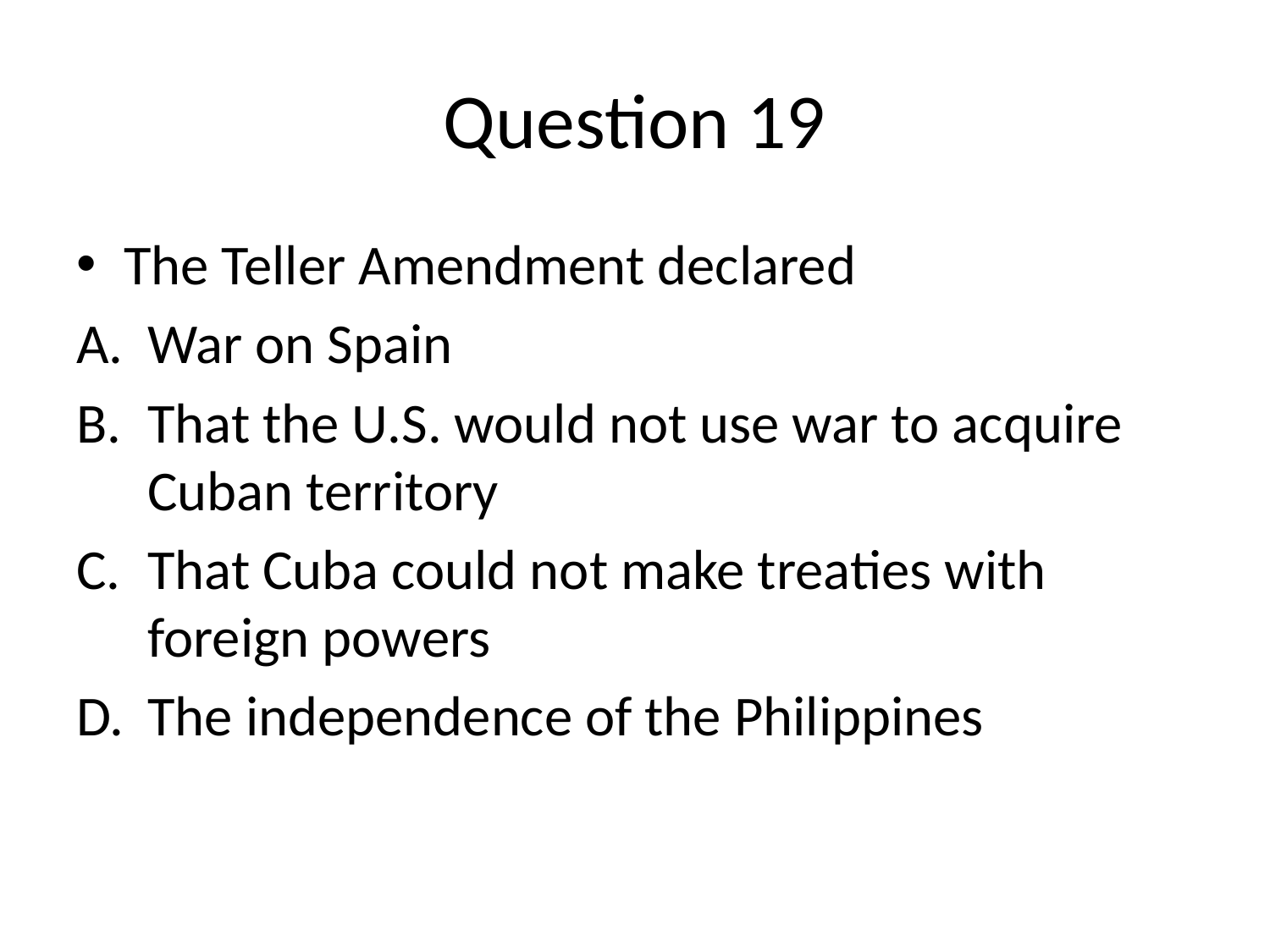

# Question 19
The Teller Amendment declared
War on Spain
That the U.S. would not use war to acquire Cuban territory
That Cuba could not make treaties with foreign powers
The independence of the Philippines